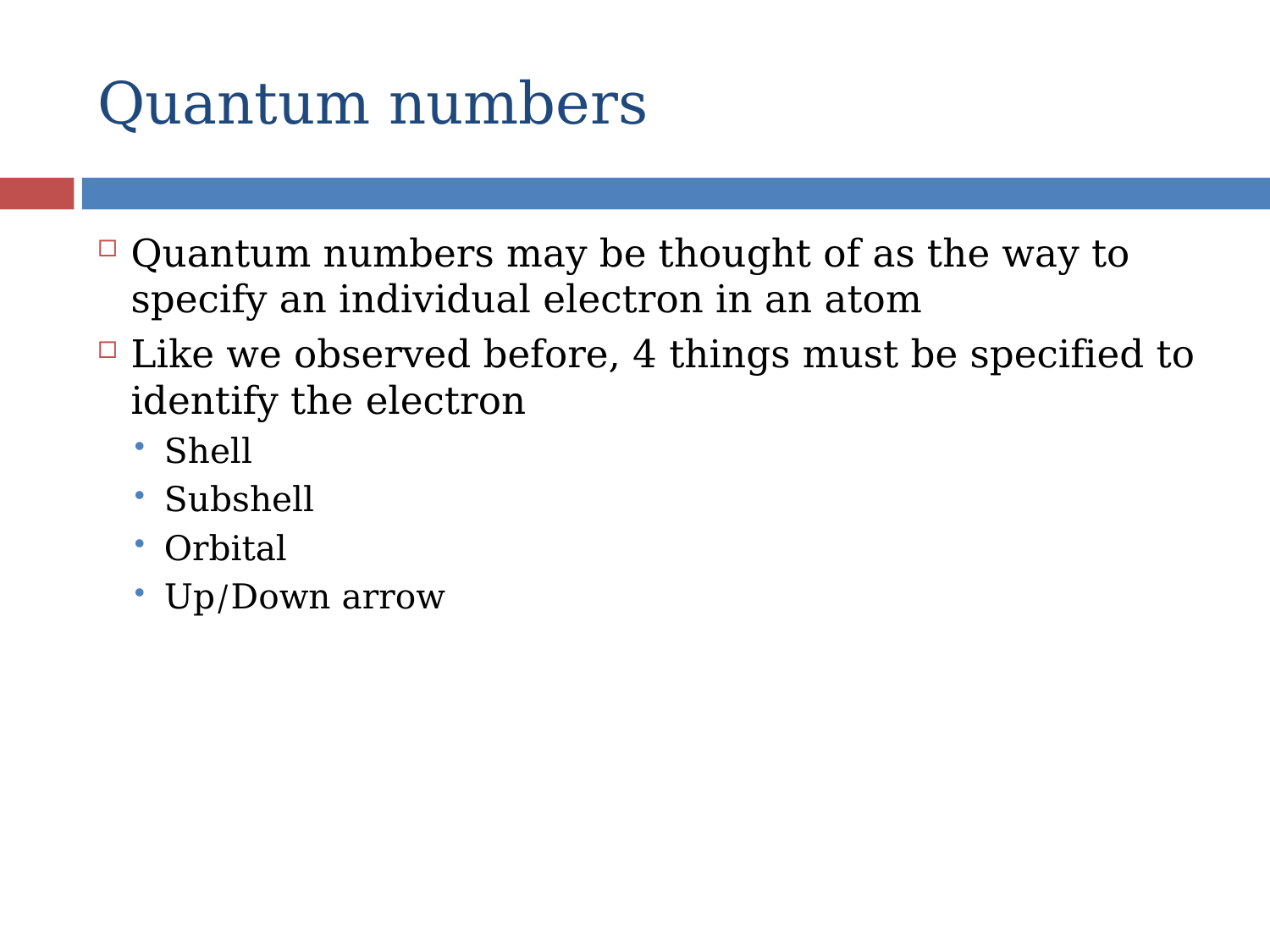

# Quantum numbers
Quantum numbers may be thought of as the way to specify an individual electron in an atom
Like we observed before, 4 things must be specified to identify the electron
Shell
Subshell
Orbital
Up/Down arrow